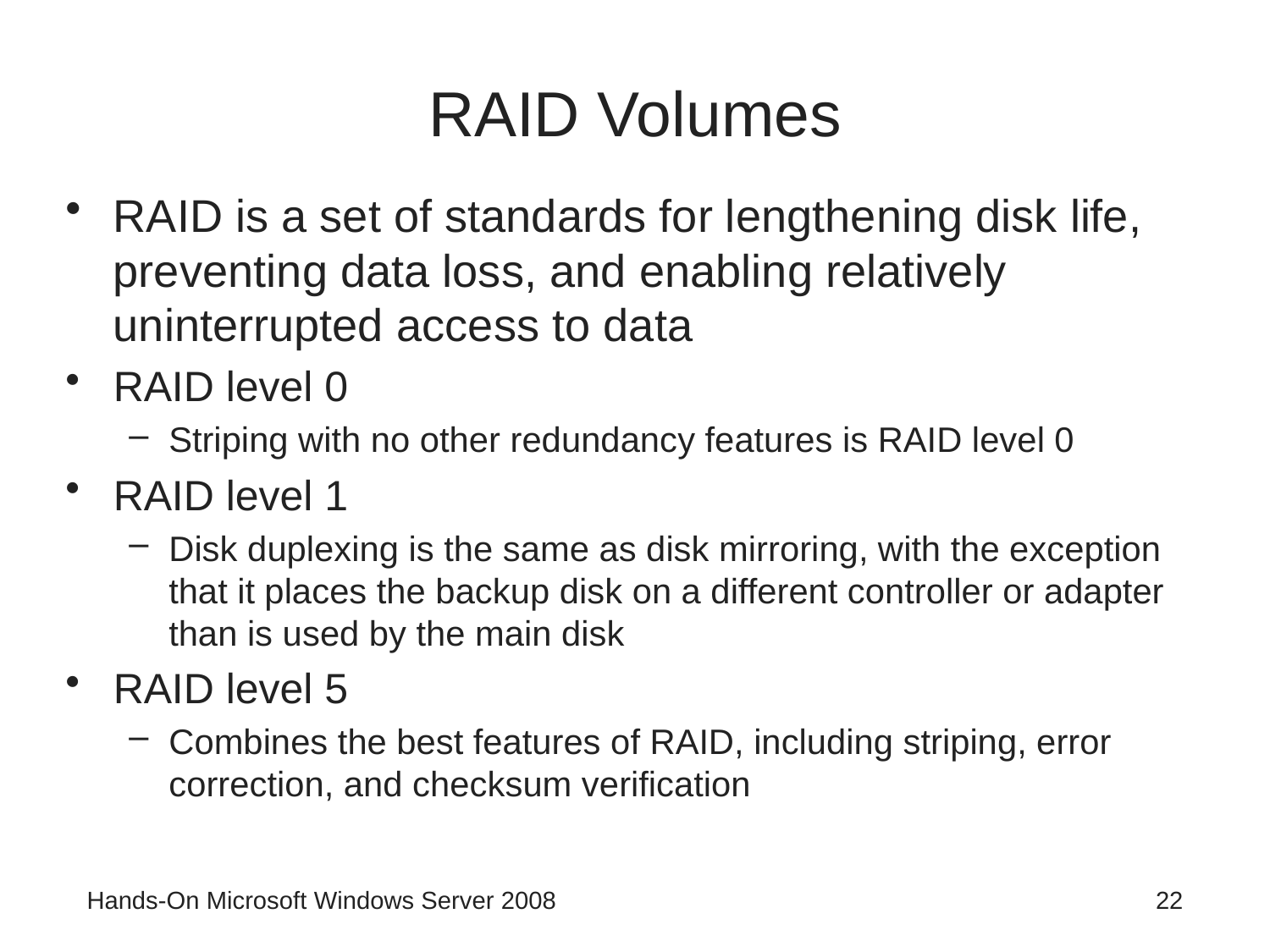

# RAID Volumes
RAID is a set of standards for lengthening disk life, preventing data loss, and enabling relatively uninterrupted access to data
RAID level 0
Striping with no other redundancy features is RAID level 0
RAID level 1
Disk duplexing is the same as disk mirroring, with the exception that it places the backup disk on a different controller or adapter than is used by the main disk
RAID level 5
Combines the best features of RAID, including striping, error correction, and checksum verification

Hands-On Microsoft Windows Server 2008
22